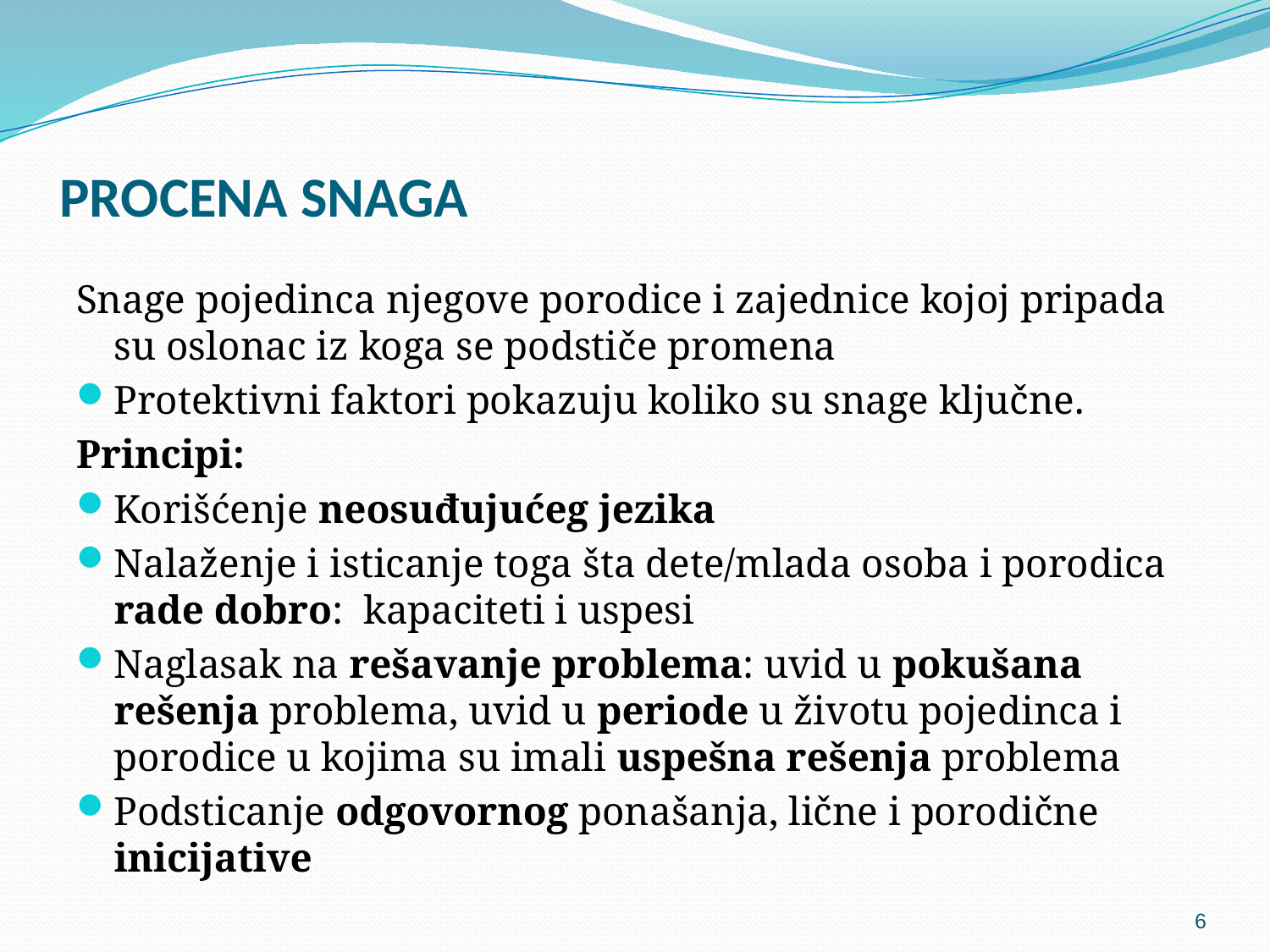

# PROCENA SNAGA
Snage pojedinca njegove porodice i zajednice kojoj pripada su oslonac iz koga se podstiče promena
Protektivni faktori pokazuju koliko su snage ključne.
Principi:
Korišćenje neosuđujućeg jezika
Nalaženje i isticanje toga šta dete/mlada osoba i porodica rade dobro:  kapaciteti i uspesi
Naglasak na rešavanje problema: uvid u pokušana rešenja problema, uvid u periode u životu pojedinca i porodice u kojima su imali uspešna rešenja problema
Podsticanje odgovornog ponašanja, lične i porodične inicijative

6